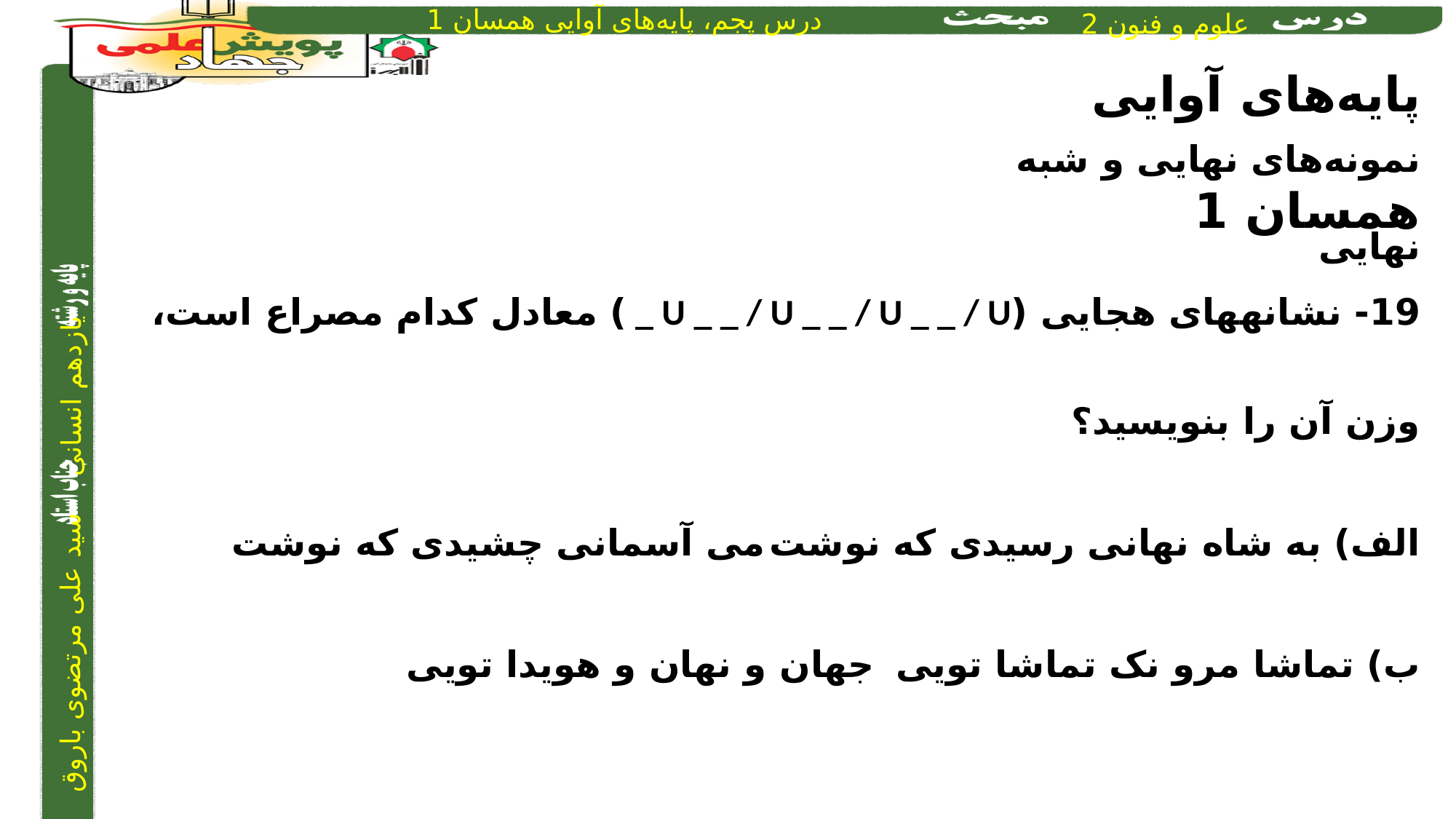

پایه‌های آوایی همسان 1
نمونه‌های نهایی و شبه نهایی
19- نشانه­های هجایی (U­ _ _ / U­ _ _ / U­ _ _ / U­ _ ) معادل کدام مصراع است، وزن آن را بنویسید؟
الف) به شاه نهانی رسیدی که نوشت		می آسمانی چشیدی که نوشت
ب) تماشا مرو نک تماشا تویی		جهان و نهان و هویدا تویی